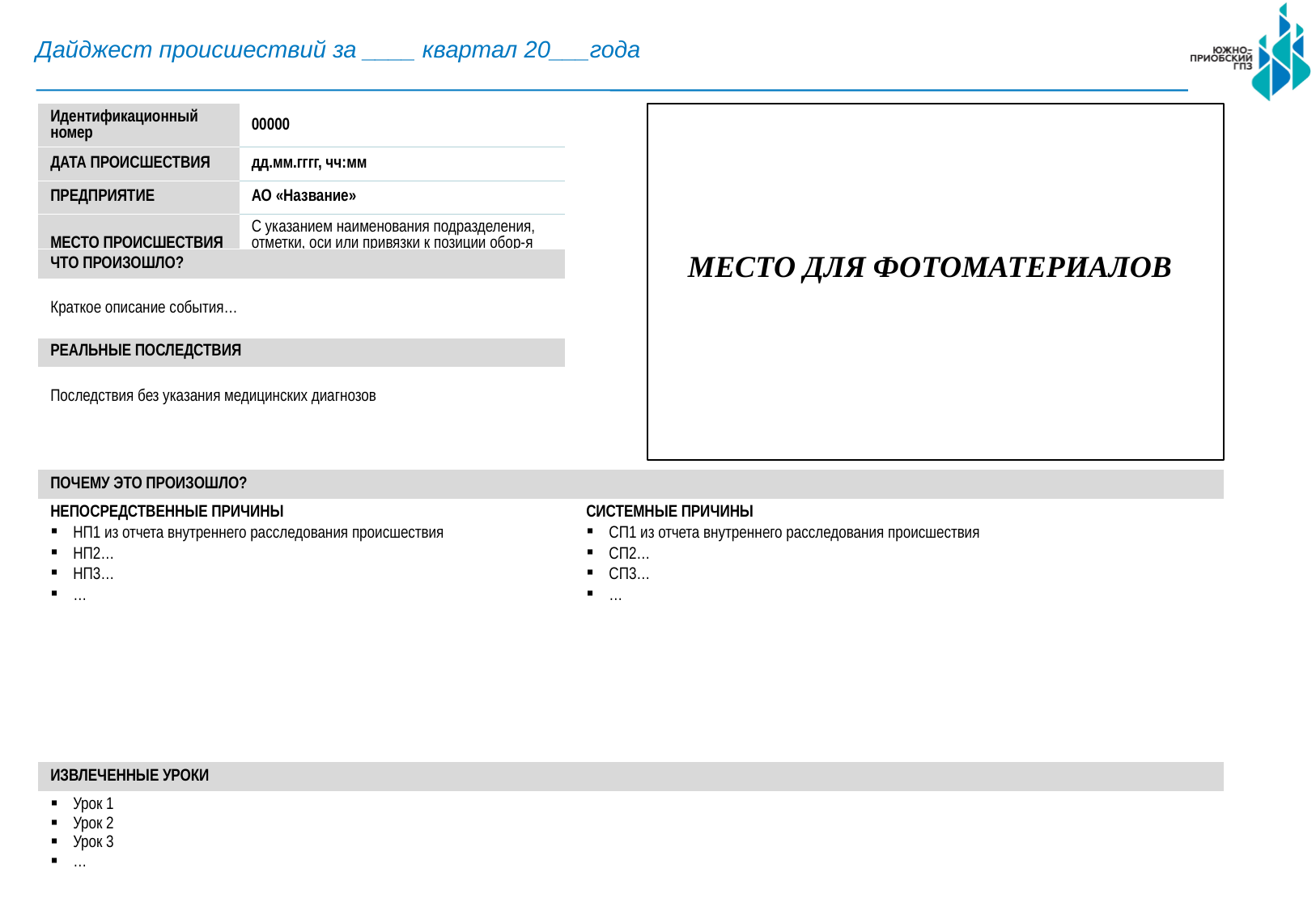

Дайджест происшествий за ____ квартал 20___года
| Идентификационный номер | 00000 |
| --- | --- |
| ДАТА ПРОИСШЕСТВИЯ | дд.мм.гггг, чч:мм |
| ПРЕДПРИЯТИЕ | АО «Название» |
| МЕСТО ПРОИСШЕСТВИЯ | С указанием наименования подразделения, отметки, оси или привязки к позиции обор-я |

МЕСТО ДЛЯ ФОТОМАТЕРИАЛОВ
| ЧТО ПРОИЗОШЛО? |
| --- |
| Краткое описание события… |
| РЕАЛЬНЫЕ ПОСЛЕДСТВИЯ |
| Последствия без указания медицинских диагнозов |
| ПОЧЕМУ ЭТО ПРОИЗОШЛО? |  |
| --- | --- |
| НЕПОСРЕДСТВЕННЫЕ ПРИЧИНЫ НП1 из отчета внутреннего расследования происшествия НП2… НП3… … | СИСТЕМНЫЕ ПРИЧИНЫ СП1 из отчета внутреннего расследования происшествия СП2… СП3… … |
| ИЗВЛЕЧЕННЫЕ УРОКИ |  |
| Урок 1 Урок 2 Урок 3 … |  |